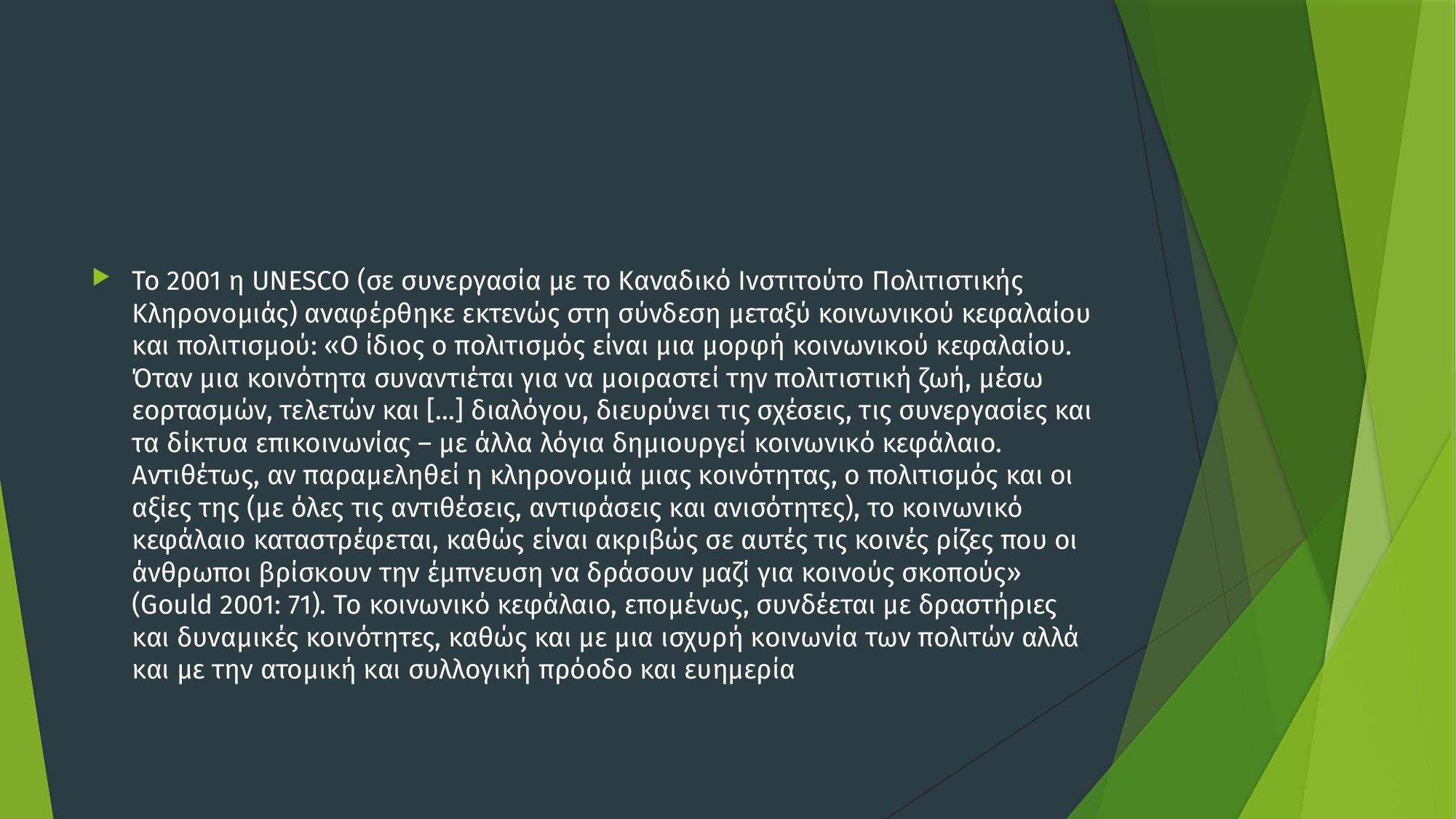

#
Το 2001 η UNESCO (σε συνεργασία με το Καναδικό Ινστιτούτο Πολιτιστικής Κληρονομιάς) αναφέρθηκε εκτενώς στη σύνδεση μεταξύ κοινωνικού κεφαλαίου και πολιτισμού: «Ο ίδιος ο πολιτισμός είναι μια μορφή κοινωνικού κεφαλαίου. Όταν μια κοινότητα συναντιέται για να μοιραστεί την πολιτιστική ζωή, μέσω εορτασμών, τελετών και [...] διαλόγου, διευρύνει τις σχέσεις, τις συνεργασίες και τα δίκτυα επικοινωνίας – με άλλα λόγια δημιουργεί κοινωνικό κεφάλαιο. Αντιθέτως, αν παραμεληθεί η κληρονομιά μιας κοινότητας, ο πολιτισμός και οι αξίες της (με όλες τις αντιθέσεις, αντιφάσεις και ανισότητες), το κοινωνικό κεφάλαιο καταστρέφεται, καθώς είναι ακριβώς σε αυτές τις κοινές ρίζες που οι άνθρωποι βρίσκουν την έμπνευση να δράσουν μαζί για κοινούς σκοπούς» (Gould 2001: 71). Το κοινωνικό κεφάλαιο, επομένως, συνδέεται με δραστήριες και δυναμικές κοινότητες, καθώς και με μια ισχυρή κοινωνία των πολιτών αλλά και με την ατομική και συλλογική πρόοδο και ευημερία